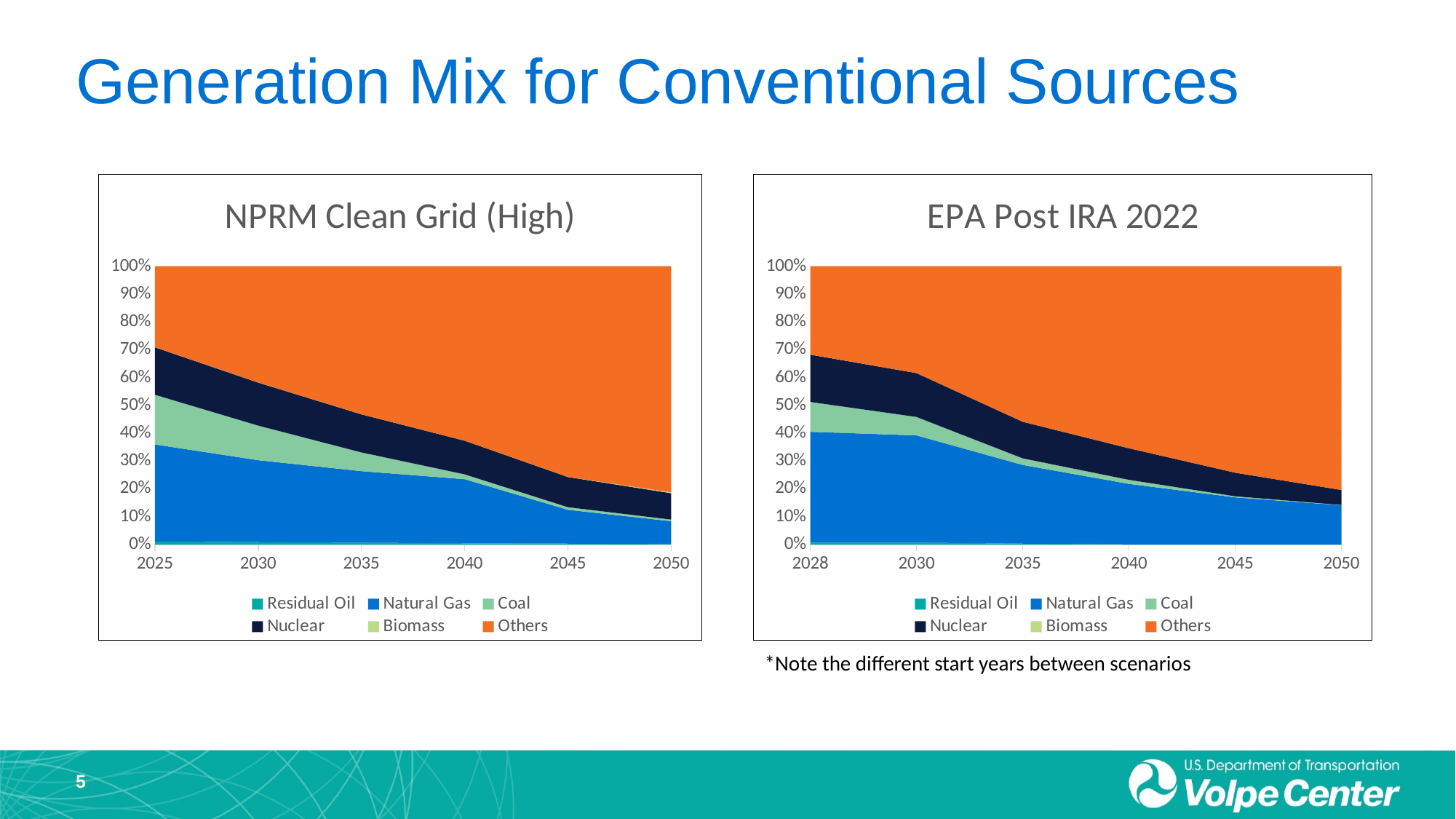

# Generation Mix for Conventional Sources

### Chart: NPRM Clean Grid (High)

| Category | Residual Oil | Natural Gas | Coal | Nuclear | Biomass | Others |
|---|---|---|---|---|---|---|
| 2025 | 0.011117428627442551 | 0.3486794218665869 | 0.178640968191043 | 0.1706488387691945 | 0.00038532699322615 | 0.29052801555250485 |
| 2030 | 0.0085700172444573 | 0.29457509888861155 | 0.124377486016513 | 0.154645595316538 | 0.0003126005388924 | 0.4175192019949847 |
| 2035 | 0.006738967927945001 | 0.25708211650487833 | 0.06725719638501705 | 0.1369401417177745 | 0.00025856878828189997 | 0.5317230086761002 |
| 2040 | 0.0046195860341261 | 0.2302536877594794 | 0.0175297165635737 | 0.120859583656035 | 0.000163116089812 | 0.6265743098969695 |
| 2045 | 0.0033260854421759 | 0.12157375255046365 | 0.00948869081030465 | 0.10833660368366299 | 0.0002858672025992 | 0.756989000310791 |
| 2050 | 0.0016733481441088 | 0.0823085850430645 | 0.0056993412325498 | 0.0948986636793307 | 0.0031963370022662202 | 0.8122237248986777 |

### Chart: EPA Post IRA 2022

| Category | Residual Oil | Natural Gas | Coal | Nuclear | Biomass | Others |
|---|---|---|---|---|---|---|
| 2028 | 0.006817264839917653 | 0.406864864260538 | 0.10978199791192263 | 0.1735669032447831 | 0.000517878687433603 | 0.32342721719388 |
| 2030 | 0.007194685212967977 | 0.39385576500502634 | 0.0679158017832048 | 0.16145432999168033 | 2.241034340037631e-05 | 0.39219671403349515 |
| 2035 | 0.0033463278301212552 | 0.2903214282431708 | 0.024458928531115608 | 0.13502257610791152 | 8.901726129731857e-07 | 0.5736797916416108 |
| 2040 | 0.0006199346961064944 | 0.224243137839456 | 0.014966143510909817 | 0.11696577383313744 | 8.446852868409693e-07 | 0.6741827127465396 |
| 2045 | 0.0003629033113815144 | 0.1752037941272656 | 0.0039732245002318724 | 0.08793275976551194 | 0.0 | 0.7676085729758965 |
| 2050 | 0.0005109121236719711 | 0.146206390480611 | 0.0010089488469626241 | 0.05592627207965005 | 0.0 | 0.8350378446879625 |
*Note the different start years between scenarios
5